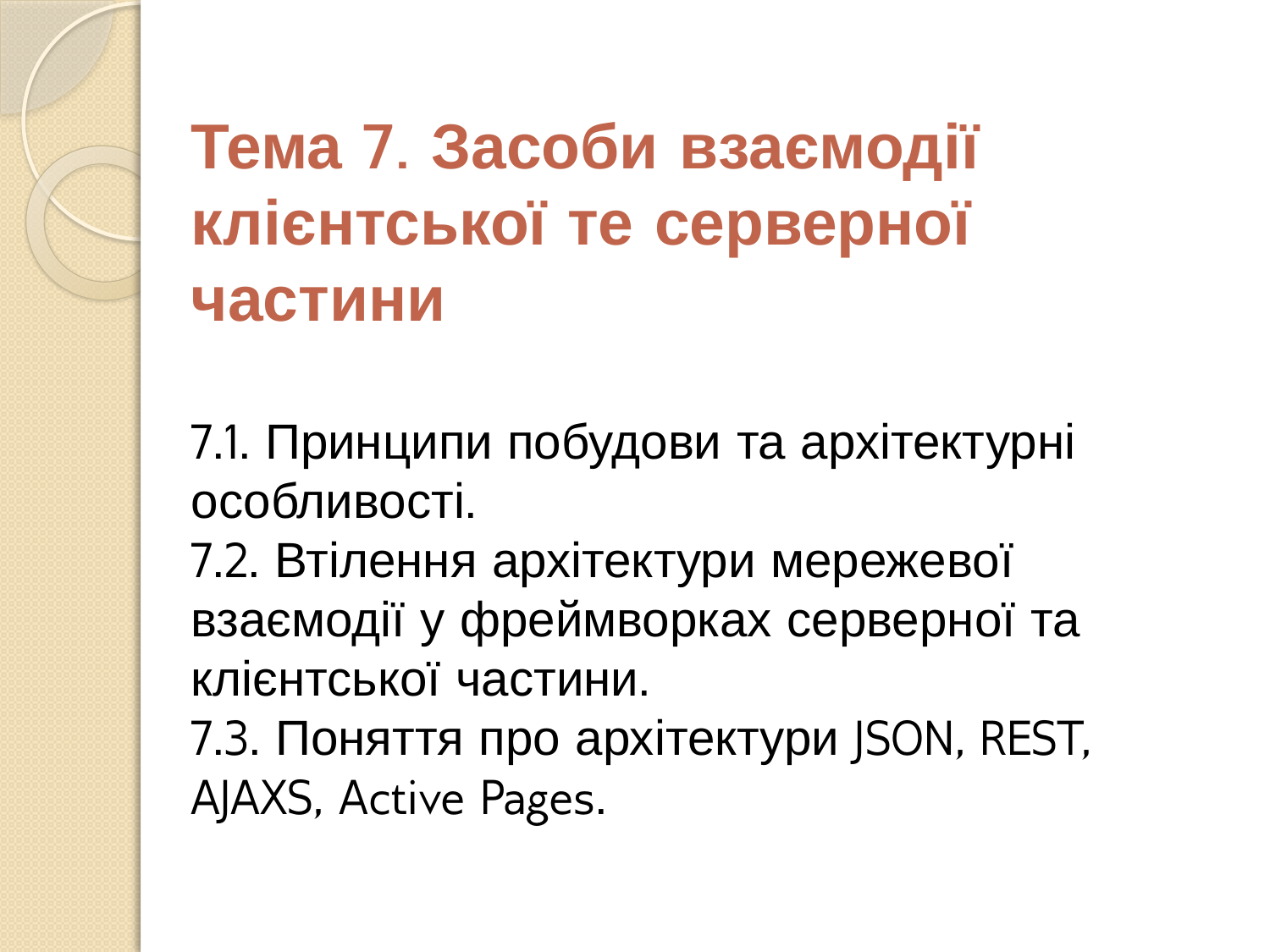

Тема 7. Засоби взаємодії клієнтської те серверної частини

7.1. Принципи побудови та архітектурні особливості.
7.2. Втілення архітектури мережевої взаємодії у фреймворках серверної та клієнтської частини.
7.3. Поняття про архітектури JSON, REST, AJAXS, Active Pages.